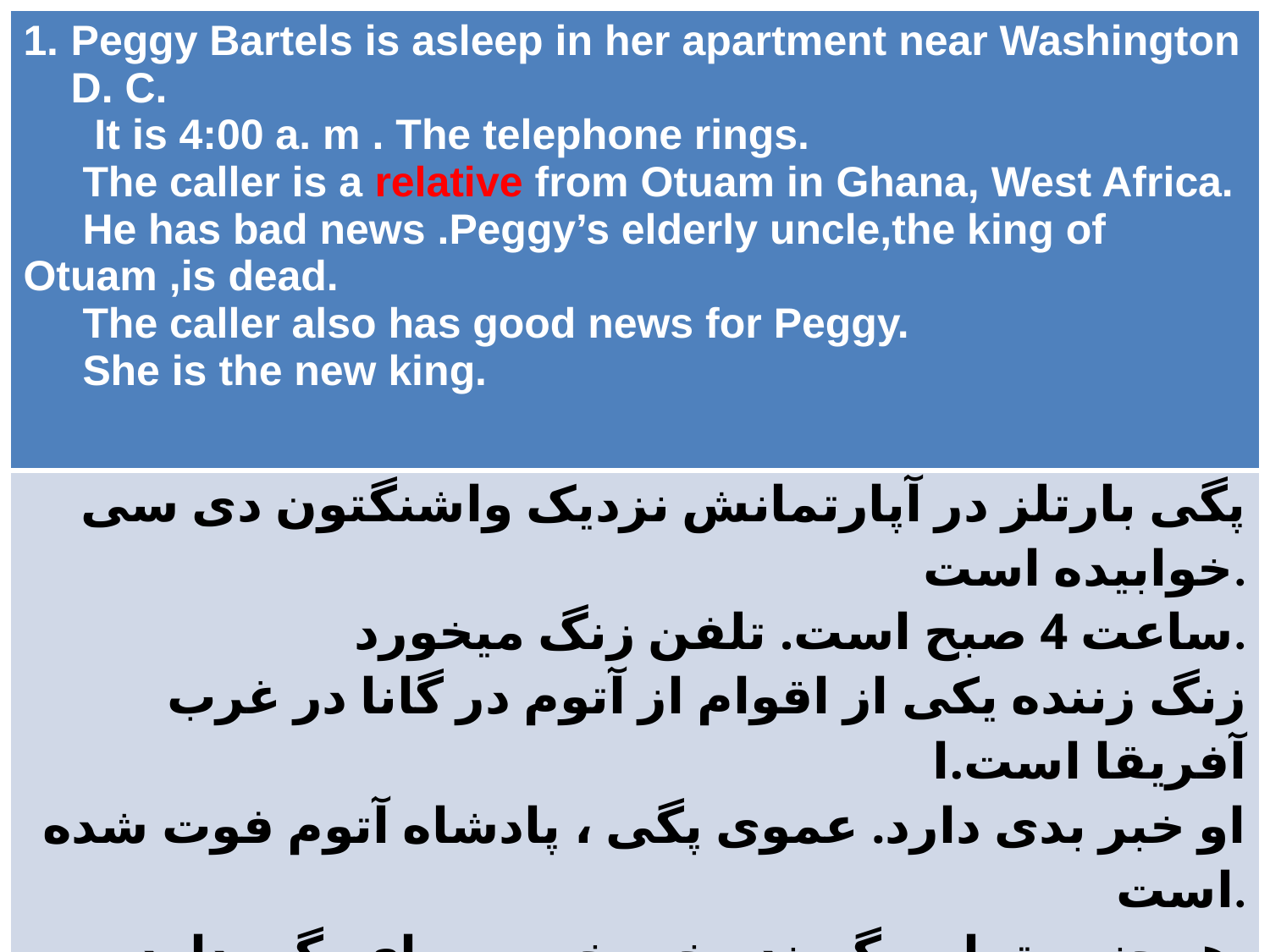

| Peggy Bartels is asleep in her apartment near Washington D. C. It is 4:00 a. m . The telephone rings. The caller is a relative from Otuam in Ghana, West Africa. He has bad news .Peggy’s elderly uncle,the king of Otuam ,is dead. The caller also has good news for Peggy. She is the new king. |
| --- |
| پگی بارتلز در آپارتمانش نزدیک واشنگتون دی سی خوابیده است. ساعت 4 صبح است. تلفن زنگ میخورد. زنگ زننده یکی از اقوام از آتوم در گانا در غرب آفریقا است.ا او خبر بدی دارد. عموی پگی ، پادشاه آتوم فوت شده است. همچنین تماس گیرنده خبر خوبی برای پگی دارد. او پادشاه چدید است. |